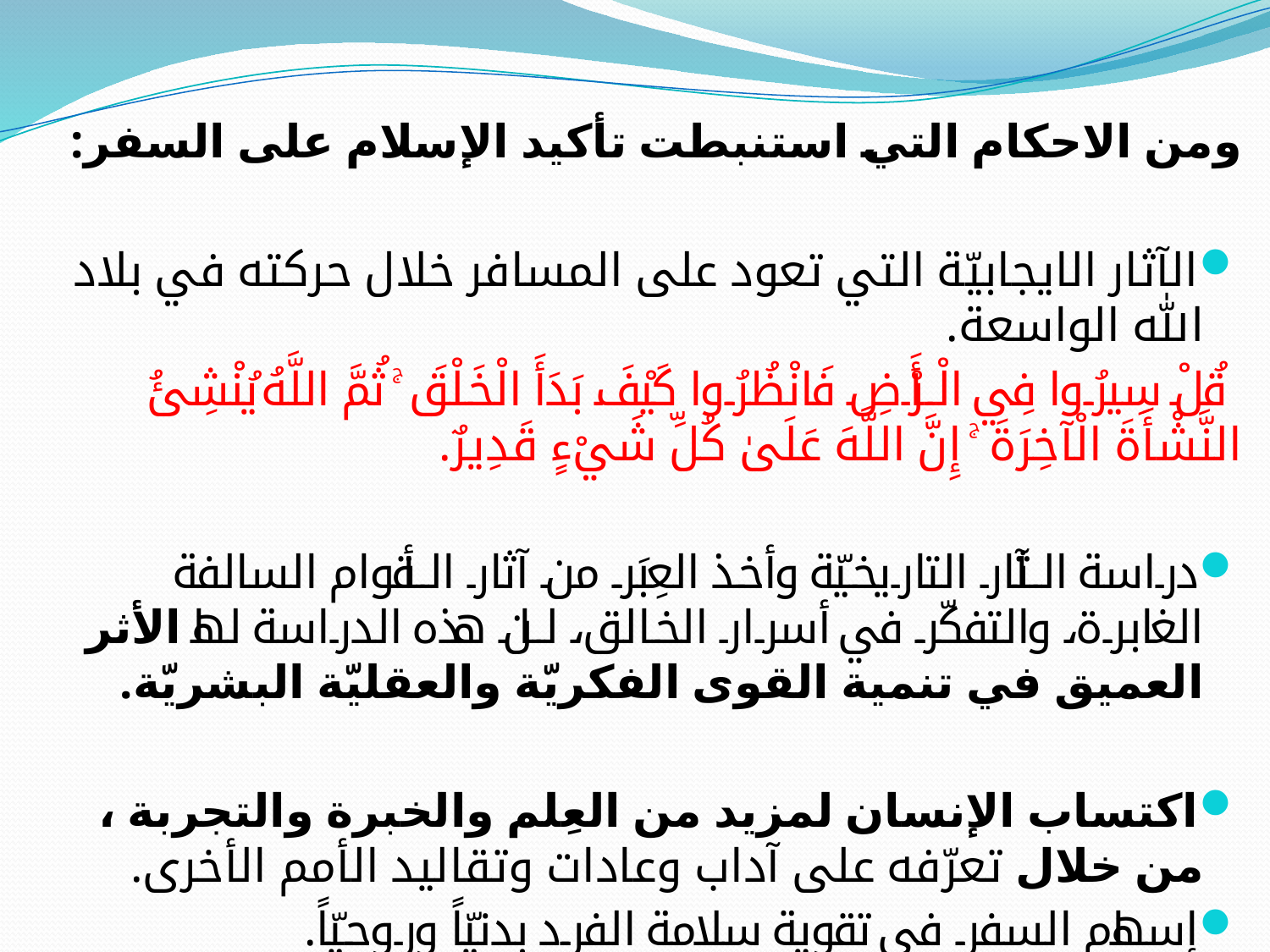

ومن الاحكام التي استنبطت تأكيد الإسلام على السفر:

الآثار الايجابيّة التي تعود على المسافر خلال حركته في بلاد الله الواسعة.
 قُلْ سِيرُوا فِي الْأَرْضِ فَانْظُرُوا كَيْفَ بَدَأَ الْخَلْقَ ۚ ثُمَّ اللَّهُ يُنْشِئُ النَّشْأَةَ الْآخِرَةَ ۚ إِنَّ اللَّهَ عَلَىٰ كُلِّ شَيْءٍ قَدِيرٌ.

دراسة الآثار التاريخيّة وأخذ العِبَر من آثار الأقوام السالفة الغابرة، والتفكّر في أسرار الخالق، لان هذه الدراسة لها الأثر العميق في تنمية القوى الفكريّة والعقليّة البشريّة.

اكتساب الإنسان لمزيد من العِلم والخبرة والتجربة ، من خلال تعرّفه على آداب وعادات وتقاليد الأمم الأخرى.
إسهام السفر في تقوية سلامة الفرد بدنيّاً وروحيّاً.